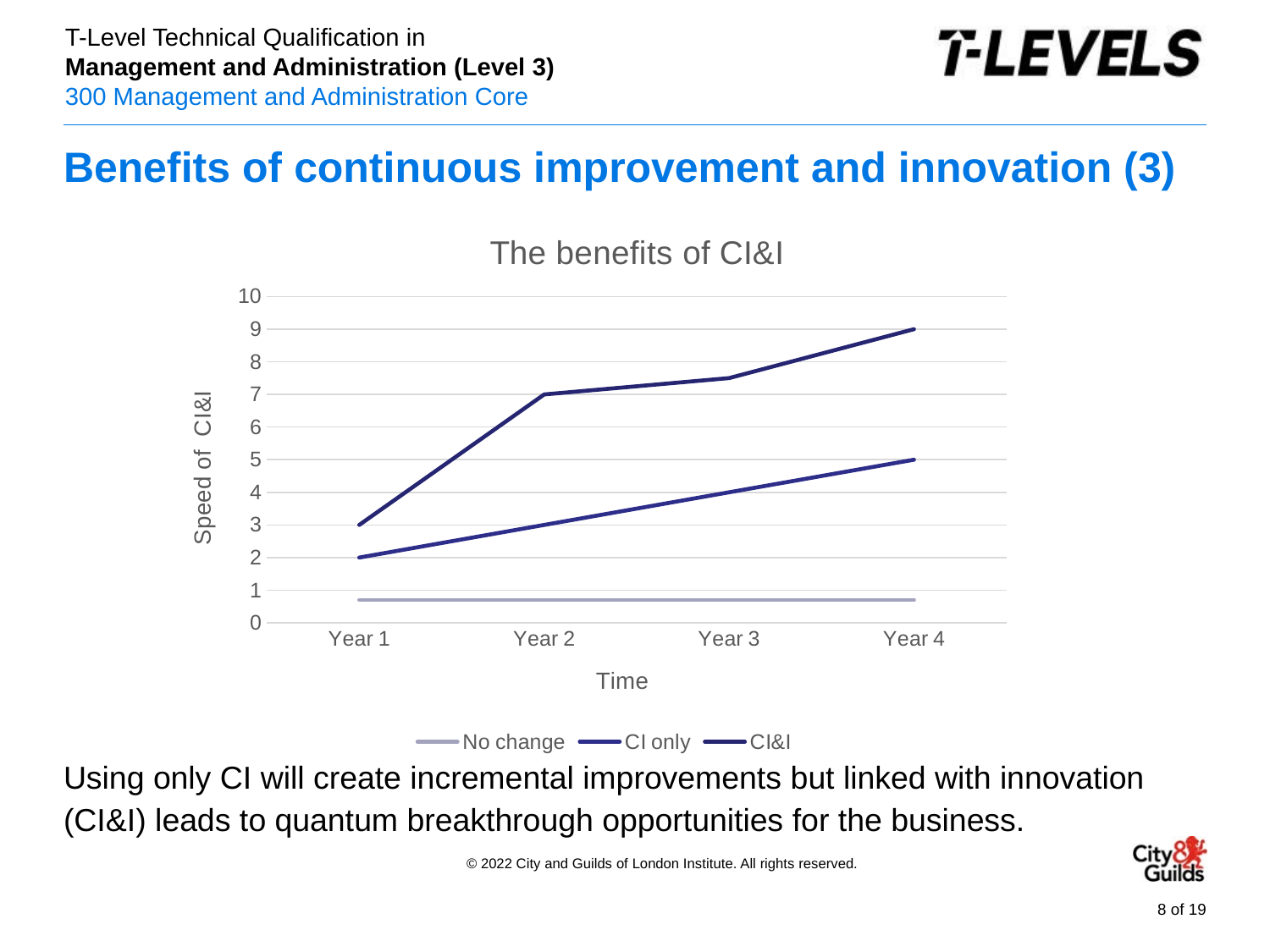

# Benefits of continuous improvement and innovation (3)

Using only CI will create incremental improvements but linked with innovation (CI&I) leads to quantum breakthrough opportunities for the business.

### Chart: The benefits of CI&I

| Category | No change | CI only | CI&I |
|---|---|---|---|
| Year 1 | 0.7 | 2.0 | 3.0 |
| Year 2 | 0.7 | 3.0 | 7.0 |
| Year 3 | 0.7 | 4.0 | 7.5 |
| Year 4 | 0.7 | 5.0 | 9.0 |